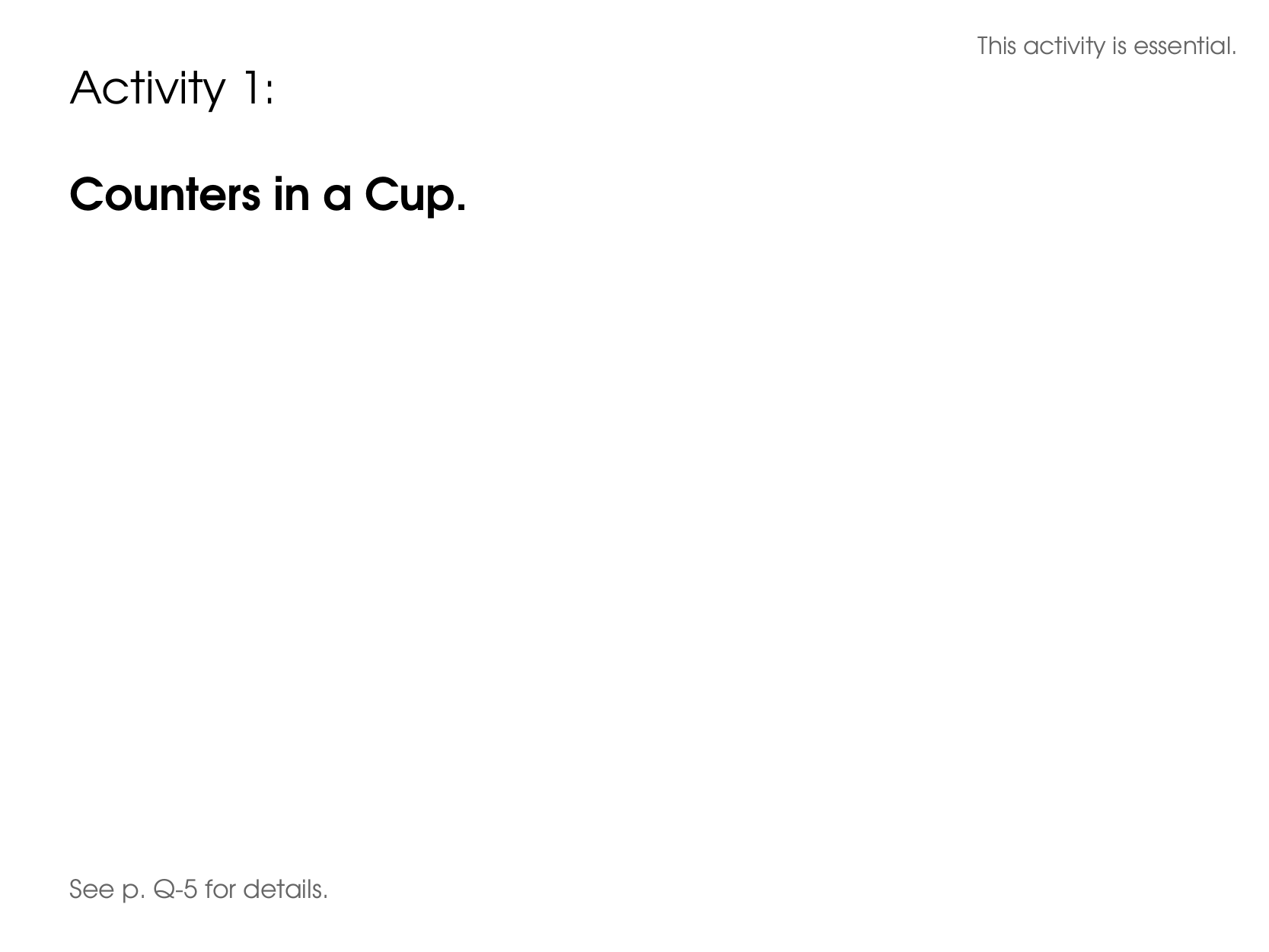

This activity is essential.
Activity 1:
Counters in a Cup.
See p. Q-5 for details.